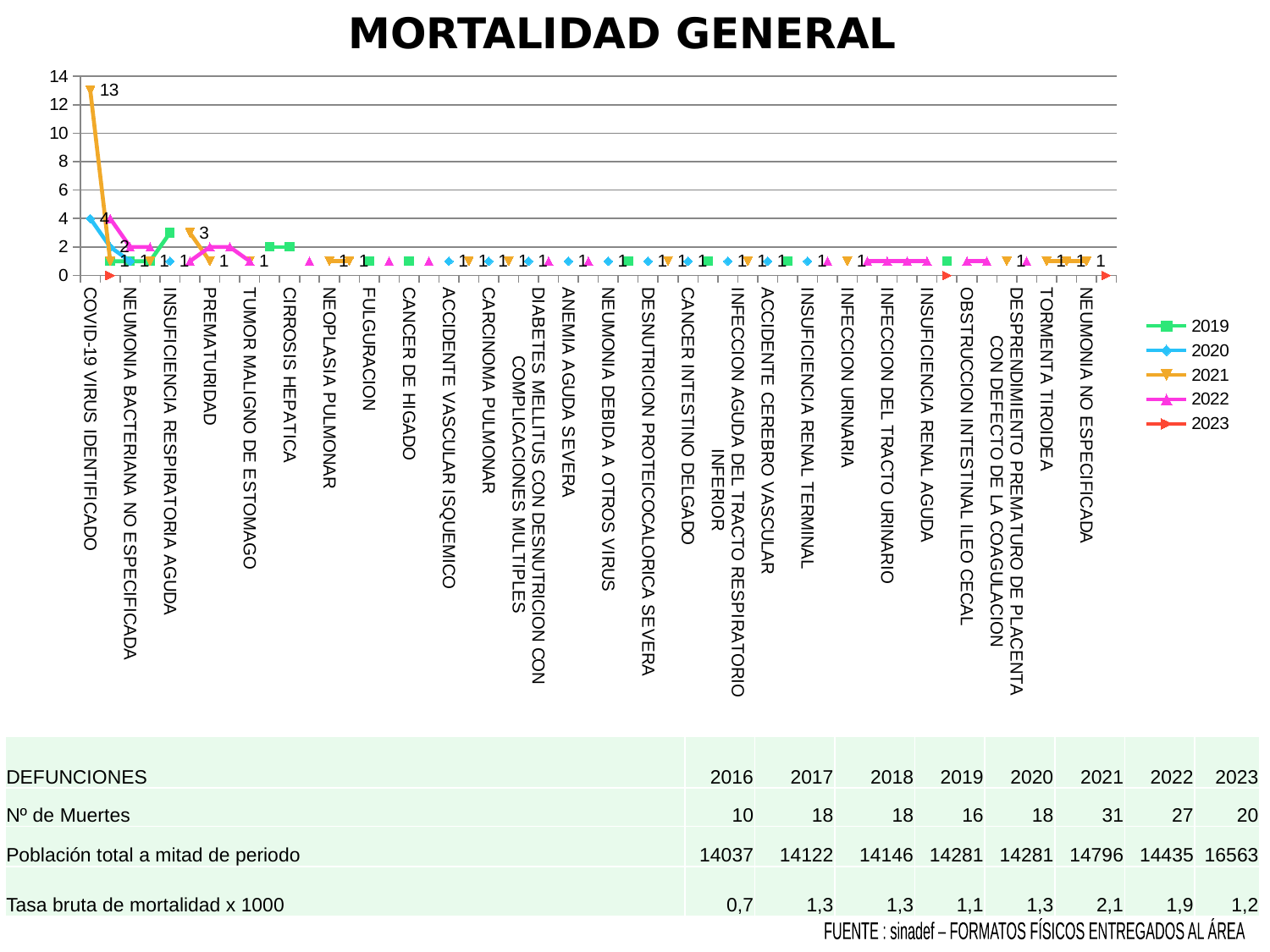

MORTALIDAD GENERAL

### Chart

| Category | 2019 | 2020 | 2021 | 2022 | 2023 |
|---|---|---|---|---|---|
| COVID-19 VIRUS IDENTIFICADO | None | 4.0 | 13.0 | None | None |
| NEUMONIA | 1.0 | 2.0 | 1.0 | 4.0 | 0.0 |
| NEUMONIA BACTERIANA NO ESPECIFICADA | 1.0 | 1.0 | None | 2.0 | None |
| OBSTRUCCION INTESTINAL | 1.0 | None | 1.0 | 2.0 | None |
| INSUFICIENCIA RESPIRATORIA AGUDA | 3.0 | 1.0 | None | None | None |
| senilidad | None | None | 3.0 | 1.0 | None |
| PREMATURIDAD | None | None | 1.0 | 2.0 | None |
| COVID 19 VIRUS IDENTIFICADO | None | None | None | 2.0 | None |
| TUMOR MALIGNO DE ESTOMAGO | None | None | 1.0 | 1.0 | None |
| SEPTICEMIA | 2.0 | None | None | None | None |
| CIRROSIS HEPATICA | 2.0 | None | None | None | None |
| OTROS RECIEN NACIDOS PRE TERMINOS | None | None | None | 1.0 | None |
| NEOPLASIA PULMONAR | None | None | 1.0 | None | None |
| INSUFICIENCIA CARDIACA CONGESTIVA | None | None | 1.0 | None | None |
| FULGURACION | 1.0 | None | None | None | None |
| NEOPLASIA DE VESICULA | None | None | None | 1.0 | None |
| CANCER DE HIGADO | 1.0 | None | None | None | None |
| NEUMONIA ADQUIRIDA EN LA COMUNIDAD | None | None | None | 1.0 | None |
| ACCIDENTE VASCULAR ISQUEMICO | None | 1.0 | None | None | None |
| NEUMONIA COMUNITARIA | None | None | 1.0 | None | None |
| CARCINOMA PULMONAR | None | 1.0 | None | None | None |
| ABCESO HEPATICO | None | None | 1.0 | None | None |
| DIABETES MELLITUS CON DESNUTRICION CON COMPLICACIONES MULTIPLES | None | 1.0 | None | None | None |
| NEUMONIA POR ASPIRACION | None | None | None | 1.0 | None |
| ANEMIA AGUDA SEVERA | None | 1.0 | None | None | None |
| INFECCION DE VIAS URINARIAS SITIO NO ESPECIFICADO | None | None | None | 1.0 | None |
| NEUMONIA DEBIDA A OTROS VIRUS | None | 1.0 | None | None | None |
| SHOCK SEPTICO | 1.0 | None | None | None | None |
| DESNUTRICION PROTEICOCALORICA SEVERA | None | 1.0 | None | None | None |
| DIFICULTAD RESPIRATORIA DEL RECIÉN NACIDO NO ESPECIFICADA | None | None | 1.0 | None | None |
| CANCER INTESTINO DELGADO | None | 1.0 | None | None | None |
| SEPTICEMIA DE FOCO URINARIO | 1.0 | None | None | None | None |
| INFECCION AGUDA DEL TRACTO RESPIRATORIO INFERIOR | None | 1.0 | None | None | None |
| INSUFICIENCIA RENAL CRONICA | None | None | 1.0 | None | None |
| ACCIDENTE CEREBRO VASCULAR | None | 1.0 | None | None | None |
| CIRROSIS HEPATICA ALCOHOLICA | 1.0 | None | None | None | None |
| INSUFICIENCIA RENAL TERMINAL | None | 1.0 | None | None | None |
| TUMOR MALIGNO DE HIGADO NO ESPECIFICADO | None | None | None | 1.0 | None |
| INFECCION URINARIA | None | None | 1.0 | None | None |
| TRAUMATISMO INTRACRANEAL NO ESPECIFICADO | None | None | None | 1.0 | None |
| INFECCION DEL TRACTO URINARIO | None | None | None | 1.0 | None |
| CONTUSION DE GLOBO ECULAR Y TEJIDO ORBITARIO | None | None | None | 1.0 | None |
| INSUFICIENCIA RENAL AGUDA | None | None | None | 1.0 | None |
| INSUFICIENCIA RESPIRATORIA | 1.0 | None | None | None | 0.0 |
| OBSTRUCCION INTESTINAL ILEO CECAL | None | None | None | 1.0 | None |
| HEMORRAGIA INTRAENCEFALICA NO ESPECIFICADA | None | None | None | 1.0 | None |
| DESPRENDIMIENTO PREMATURO DE PLACENTA CON DEFECTO DE LA COAGULACION | None | None | 1.0 | None | None |
| CANCER DE PANCREAS | None | None | None | 1.0 | None |
| TORMENTA TIROIDEA | None | None | 1.0 | None | None |
| PARO CARDIORESPIRATORIO | None | None | 1.0 | None | None |
| NEUMONIA NO ESPECIFICADA | None | None | 1.0 | None | None |
| PIOTORAX | None | None | None | None | 0.0 |
| DEFUNCIONES | 2016 | 2017 | 2018 | 2019 | 2020 | 2021 | 2022 | 2023 |
| --- | --- | --- | --- | --- | --- | --- | --- | --- |
| Nº de Muertes | 10 | 18 | 18 | 16 | 18 | 31 | 27 | 20 |
| Población total a mitad de periodo | 14037 | 14122 | 14146 | 14281 | 14281 | 14796 | 14435 | 16563 |
| Tasa bruta de mortalidad x 1000 | 0,7 | 1,3 | 1,3 | 1,1 | 1,3 | 2,1 | 1,9 | 1,2 |
FUENTE : sinadef – FORMATOS FÍSICOS ENTREGADOS AL ÁREA